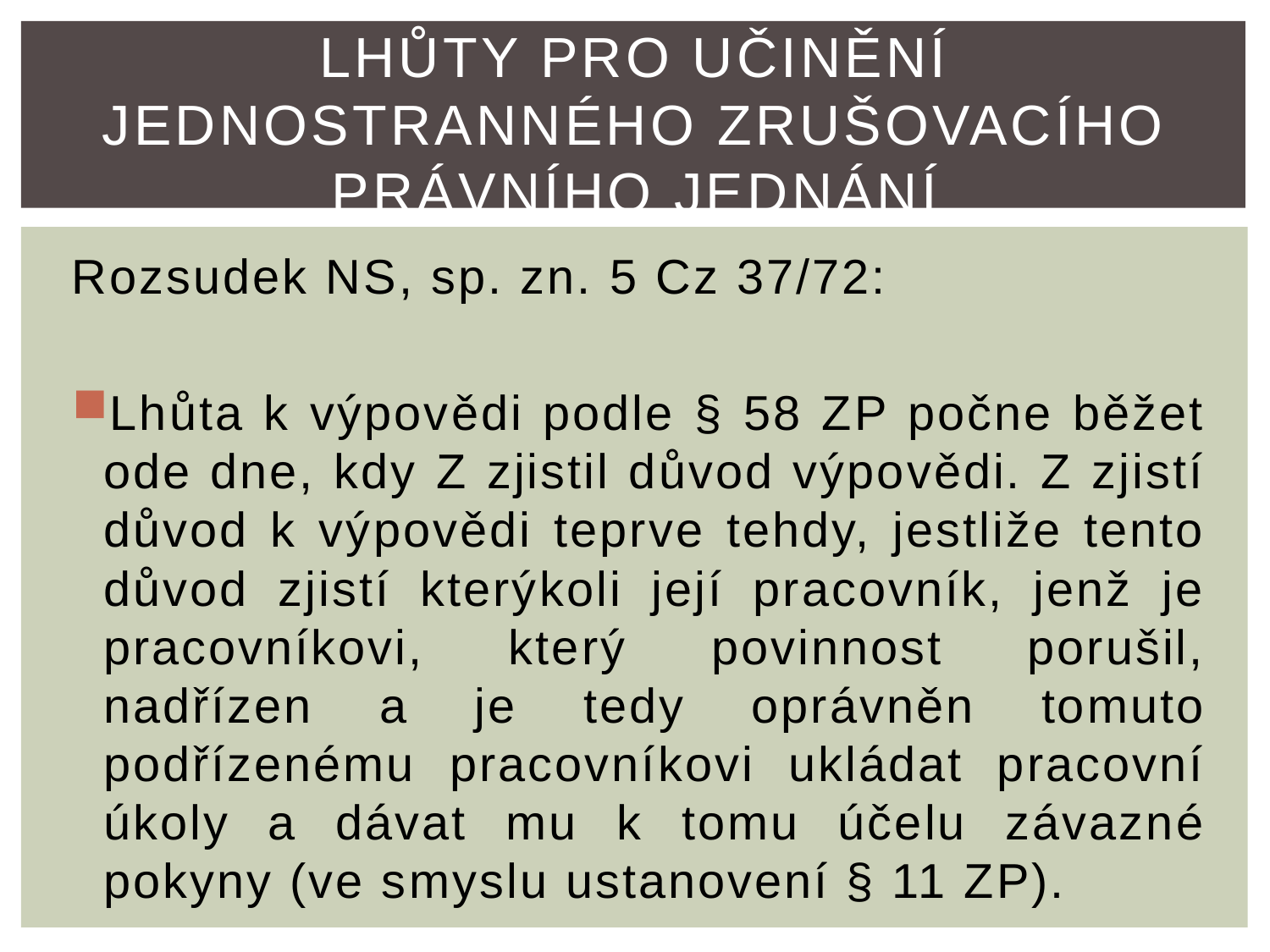

# Lhůty pro učinění jednostranného zrušovacího právního jednání
Rozsudek NS, sp. zn. 5 Cz 37/72:

Lhůta k výpovědi podle § 58 ZP počne běžet ode dne, kdy Z zjistil důvod výpovědi. Z zjistí důvod k výpovědi teprve tehdy, jestliže tento důvod zjistí kterýkoli její pracovník, jenž je pracovníkovi, který povinnost porušil, nadřízen a je tedy oprávněn tomuto podřízenému pracovníkovi ukládat pracovní úkoly a dávat mu k tomu účelu závazné pokyny (ve smyslu ustanovení § 11 ZP).